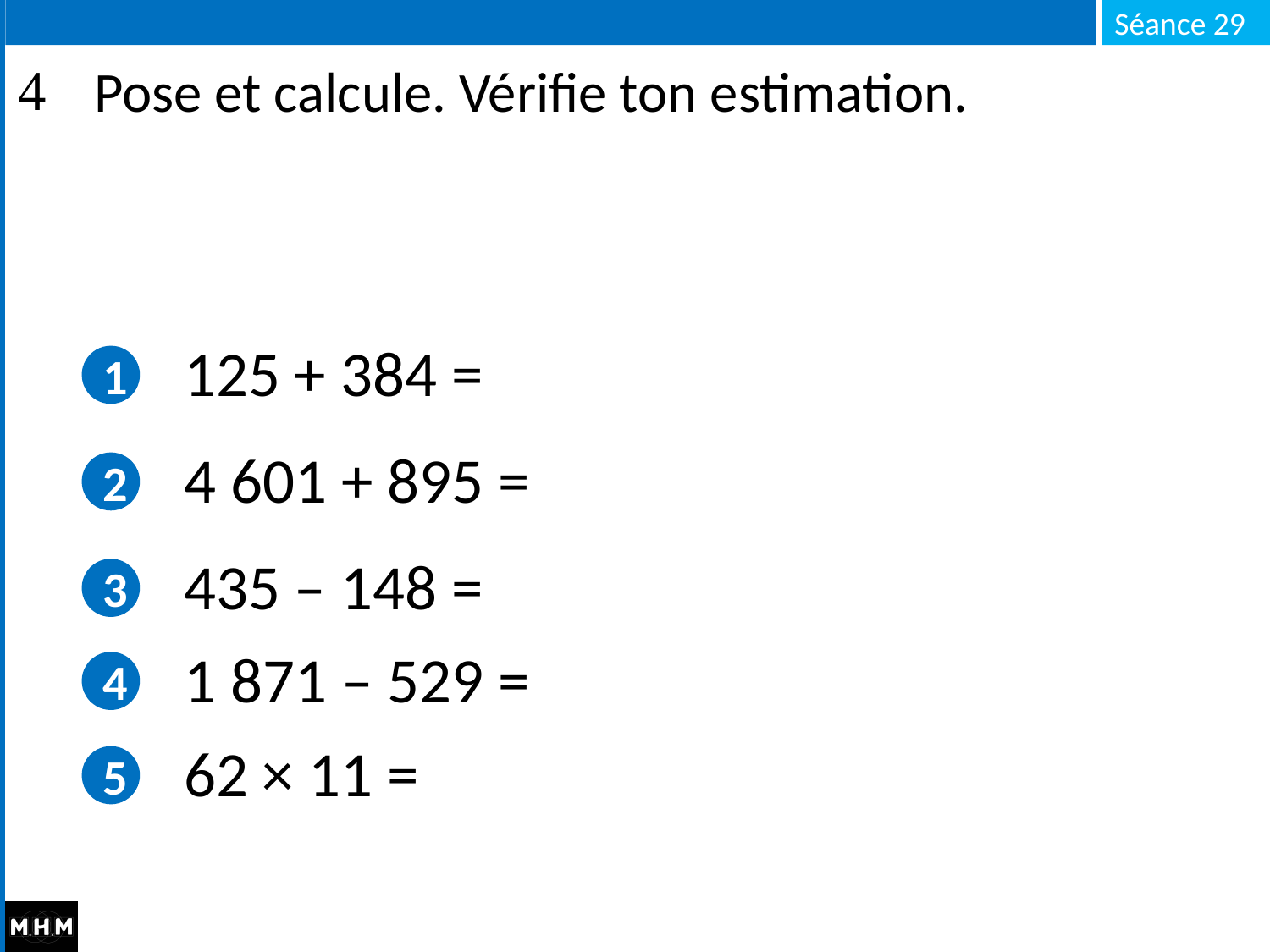

# Pose et calcule. Vérifie ton estimation.
 125 + 384 =
1
 4 601 + 895 =
2
 435 – 148 =
3
 1 871 – 529 =
4
 62 × 11 =
5